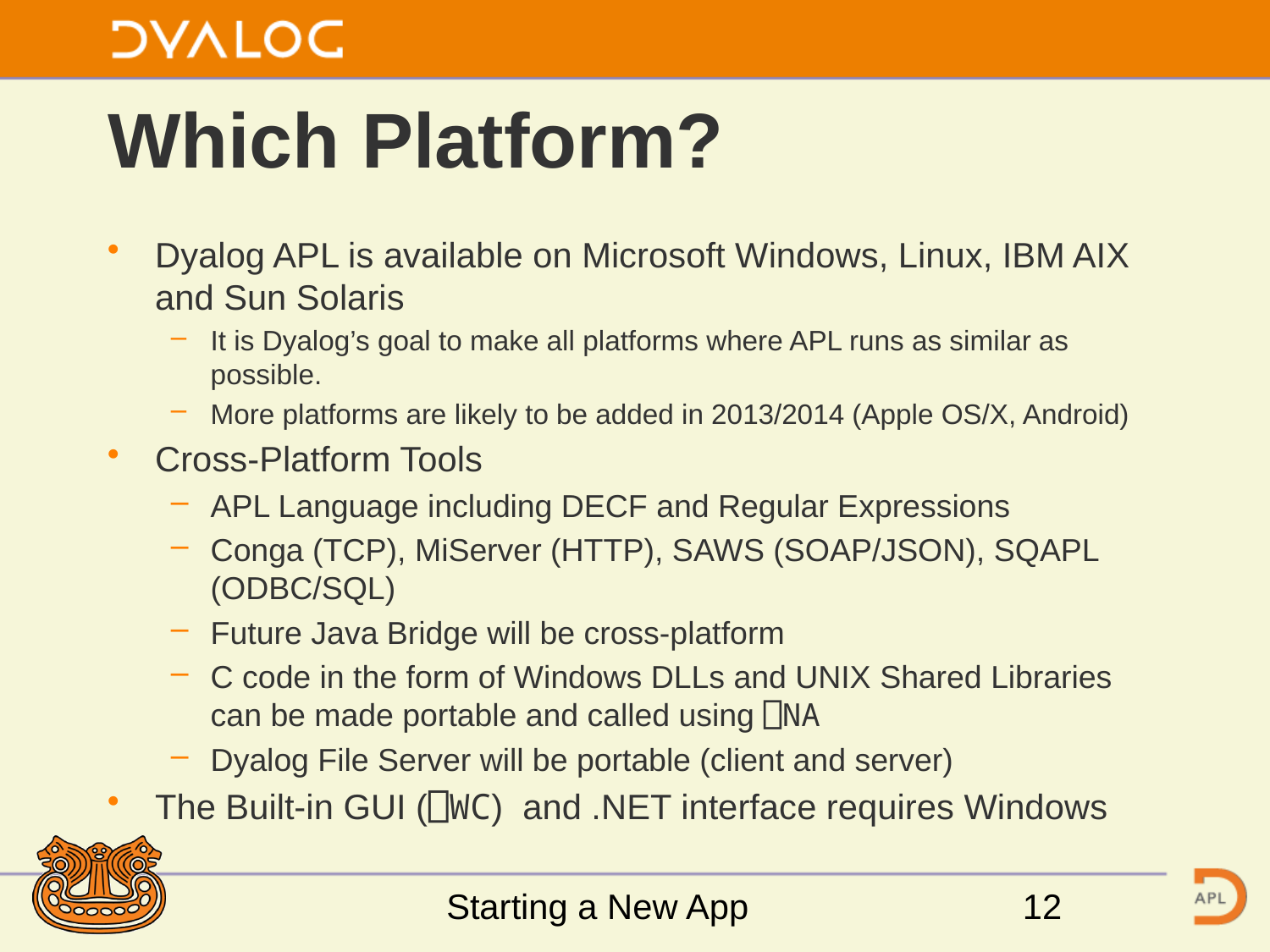

# Which Platform?
Dyalog APL is available on Microsoft Windows, Linux, IBM AIX and Sun Solaris
It is Dyalog’s goal to make all platforms where APL runs as similar as possible.
More platforms are likely to be added in 2013/2014 (Apple OS/X, Android)
Cross-Platform Tools
APL Language including DECF and Regular Expressions
Conga (TCP), MiServer (HTTP), SAWS (SOAP/JSON), SQAPL (ODBC/SQL)
Future Java Bridge will be cross-platform
C code in the form of Windows DLLs and UNIX Shared Libraries can be made portable and called using ⎕NA
Dyalog File Server will be portable (client and server)
The Built-in GUI (⎕WC)  and .NET interface requires Windows

Starting a New App
12